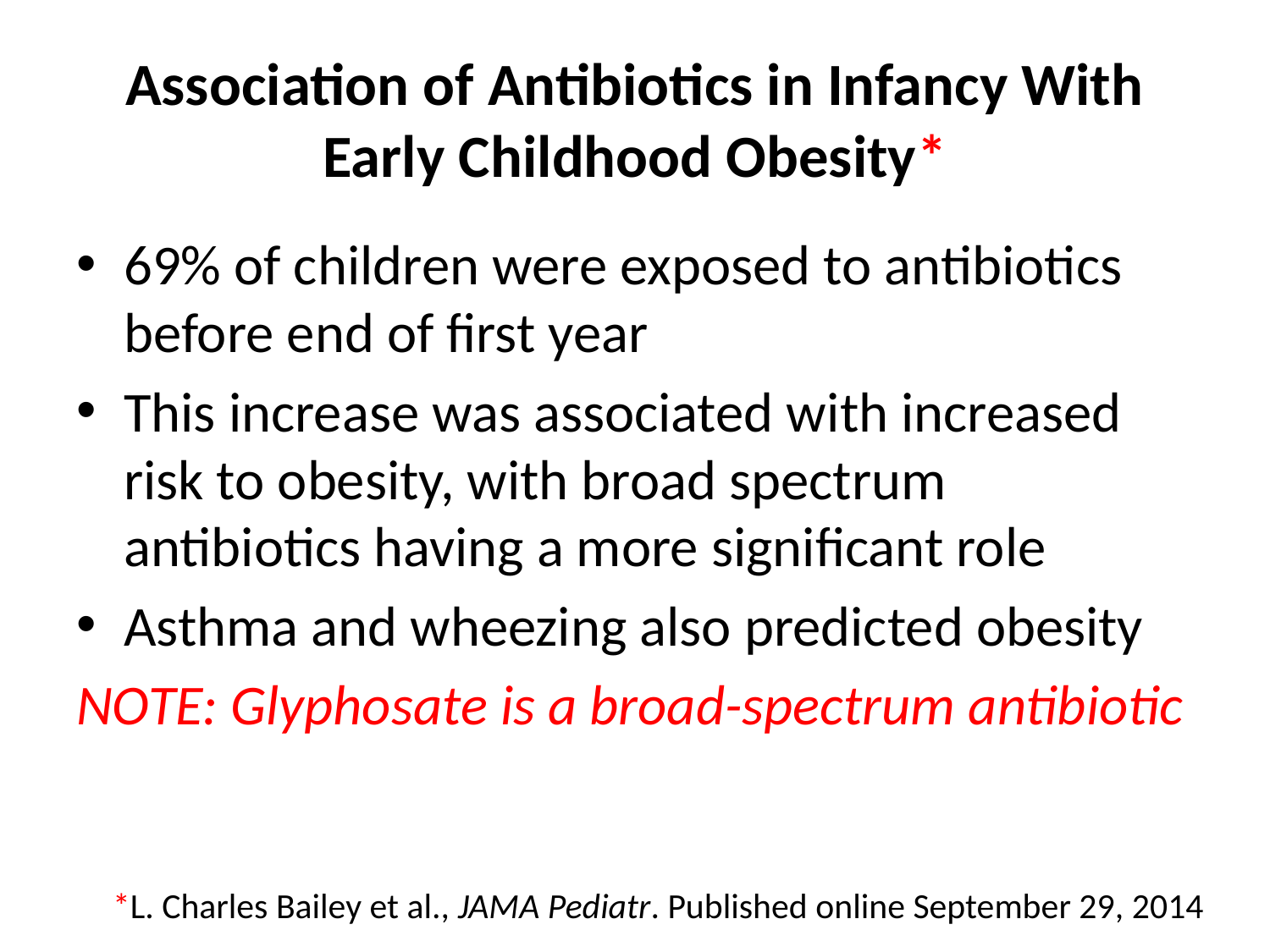

# Association of Antibiotics in Infancy With Early Childhood Obesity*
69% of children were exposed to antibiotics before end of first year
This increase was associated with increased risk to obesity, with broad spectrum antibiotics having a more significant role
Asthma and wheezing also predicted obesity
NOTE: Glyphosate is a broad-spectrum antibiotic
*L. Charles Bailey et al., JAMA Pediatr. Published online September 29, 2014